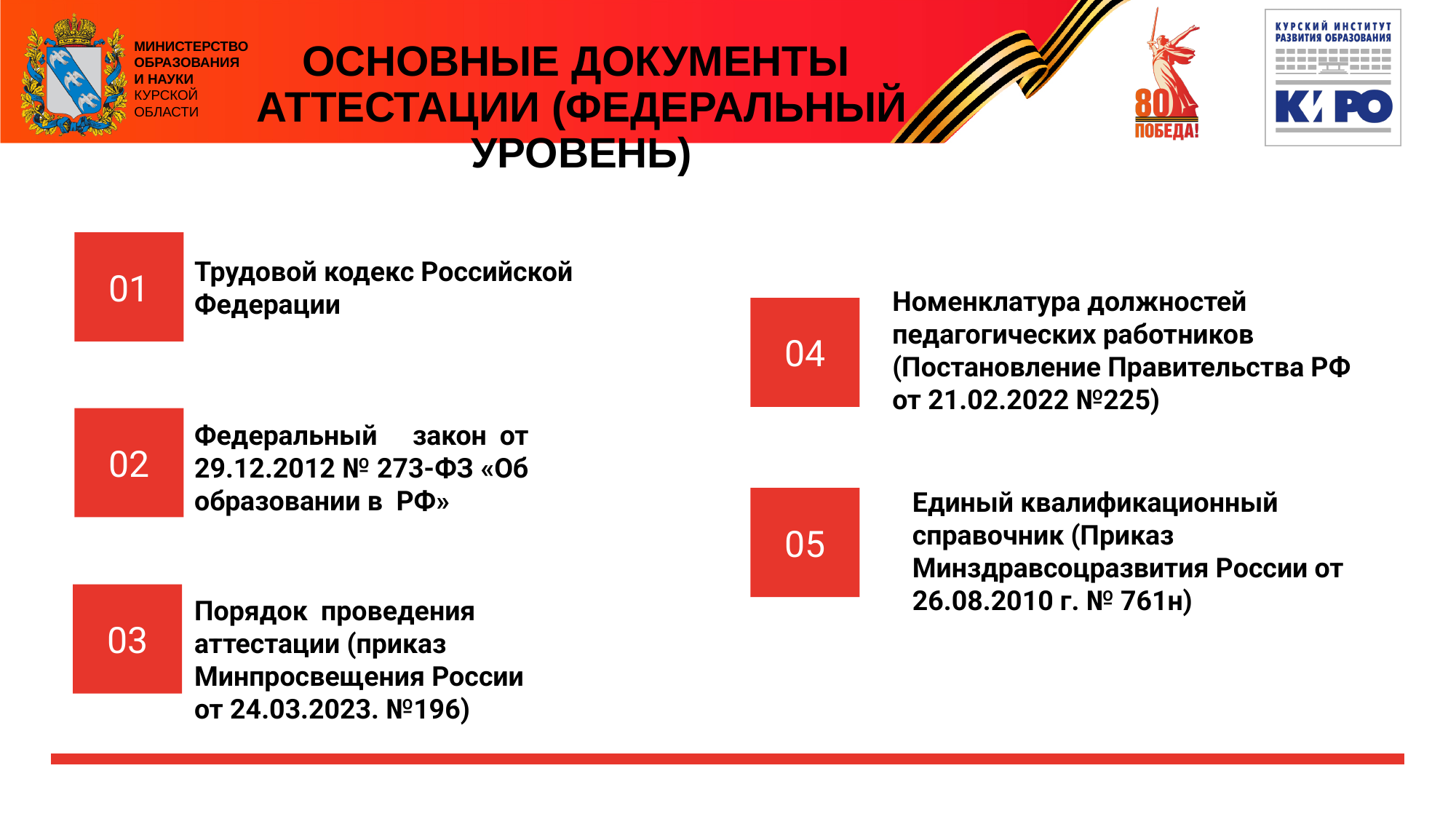

# Основные документы
Аттестации (ФЕДЕРАЛЬНЫЙ УРОВЕНЬ)
01
Трудовой кодекс Российской Федерации
Номенклатура должностей педагогических работников  (Постановление Правительства РФ от 21.02.2022 №225)21.02.2022 №225)
04
Федеральный	закон от 29.12.2012 № 273-ФЗ «Об образовании в  РФ»
02
Единый квалификационный справочник (Приказ Минздравсоцразвития России от 26.08.2010 г. № 761н)
05
Порядок  проведения  аттестации (приказ Минпросвещения России от 24.03.2023. №196)
03